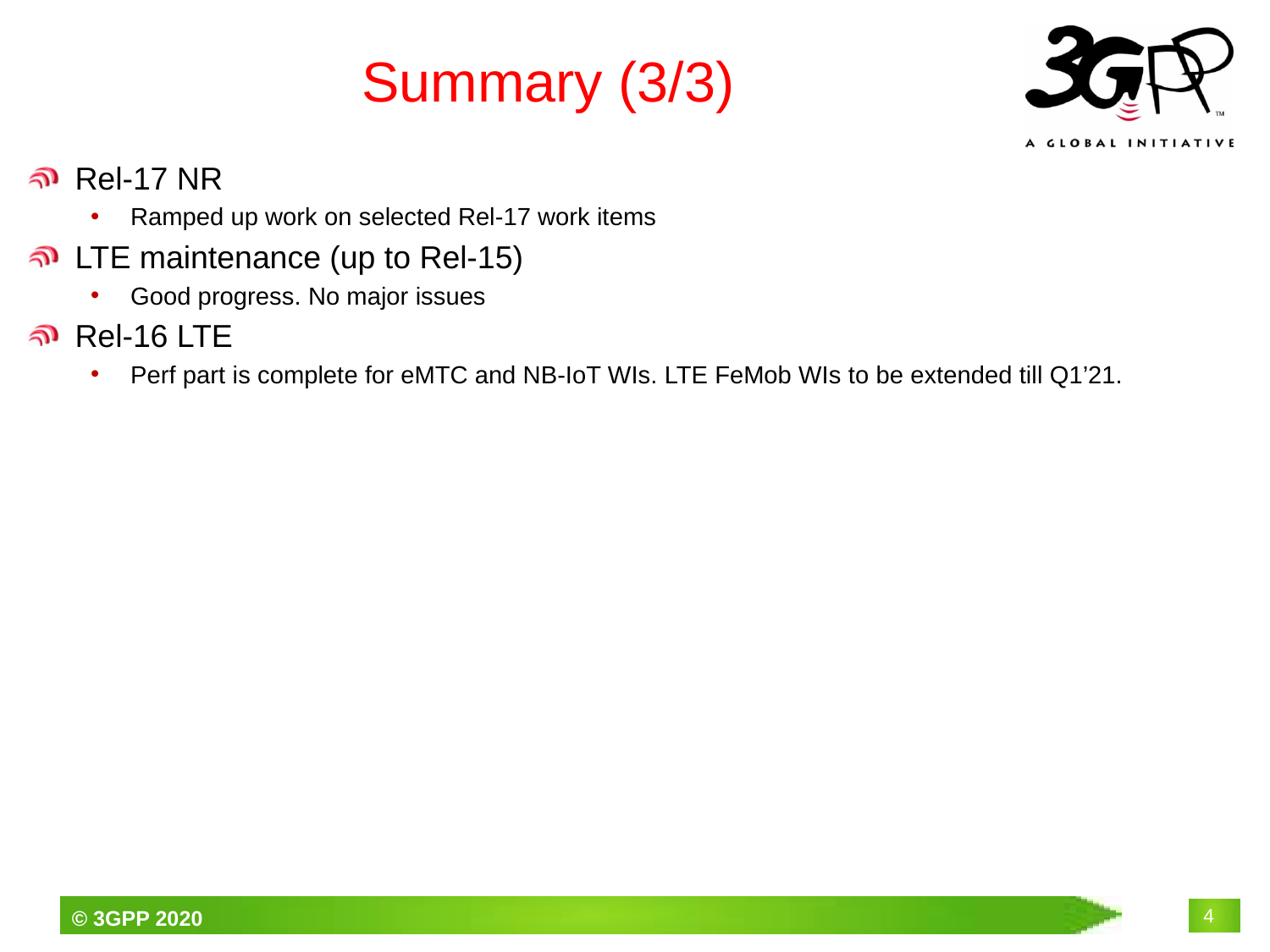

# Summary (3/3)

Rel-17 NR
Ramped up work on selected Rel-17 work items
LTE maintenance (up to Rel-15)
Good progress. No major issues
Rel-16 LTE
Perf part is complete for eMTC and NB-IoT WIs. LTE FeMob WIs to be extended till Q1’21.